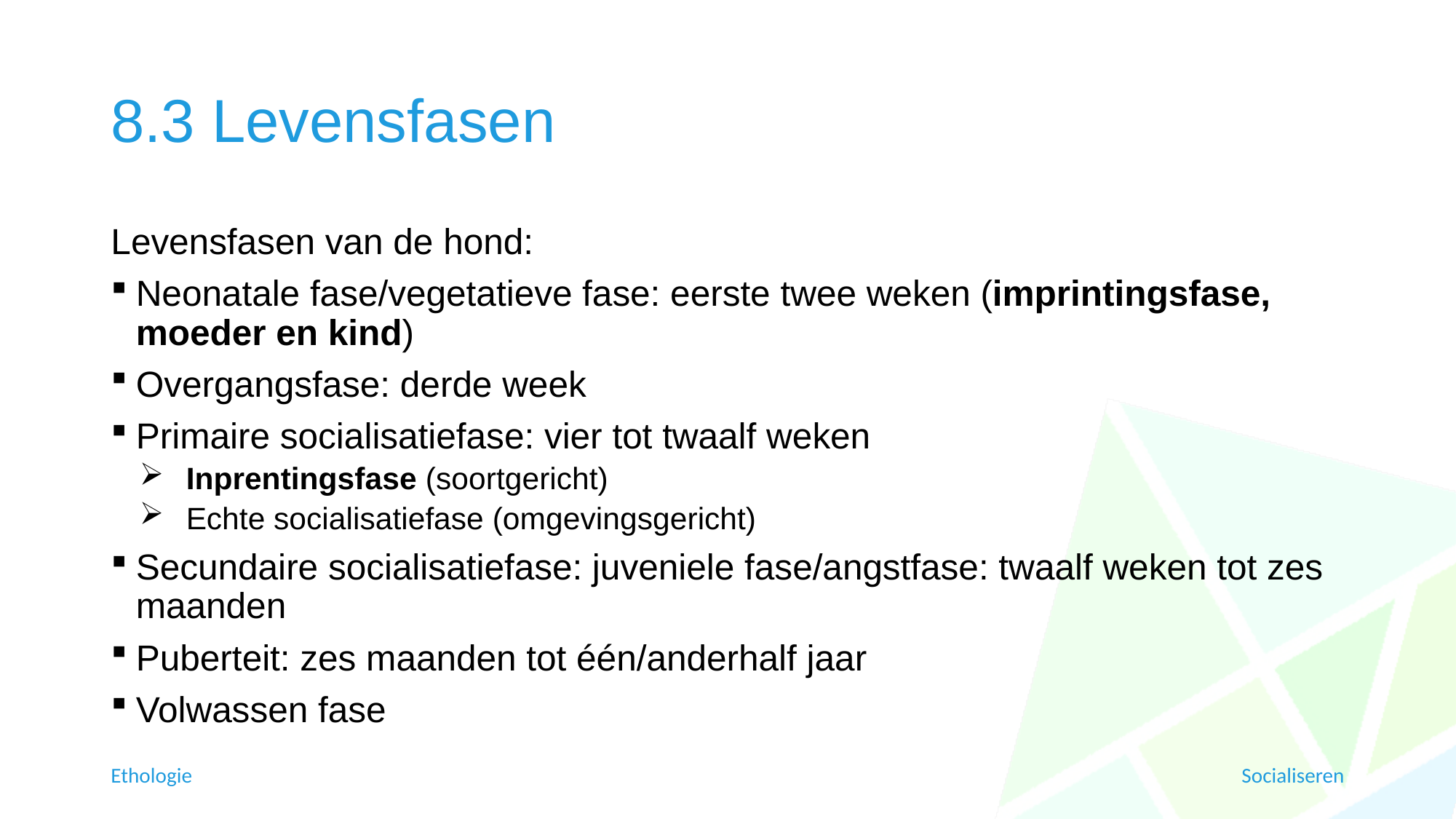

# 8.3 Levensfasen
Levensfasen van de hond:
Neonatale fase/vegetatieve fase: eerste twee weken (imprintingsfase, moeder en kind)
Overgangsfase: derde week
Primaire socialisatiefase: vier tot twaalf weken
Inprentingsfase (soortgericht)
Echte socialisatiefase (omgevingsgericht)
Secundaire socialisatiefase: juveniele fase/angstfase: twaalf weken tot zes maanden
Puberteit: zes maanden tot één/anderhalf jaar
Volwassen fase
Ethologie
Socialiseren